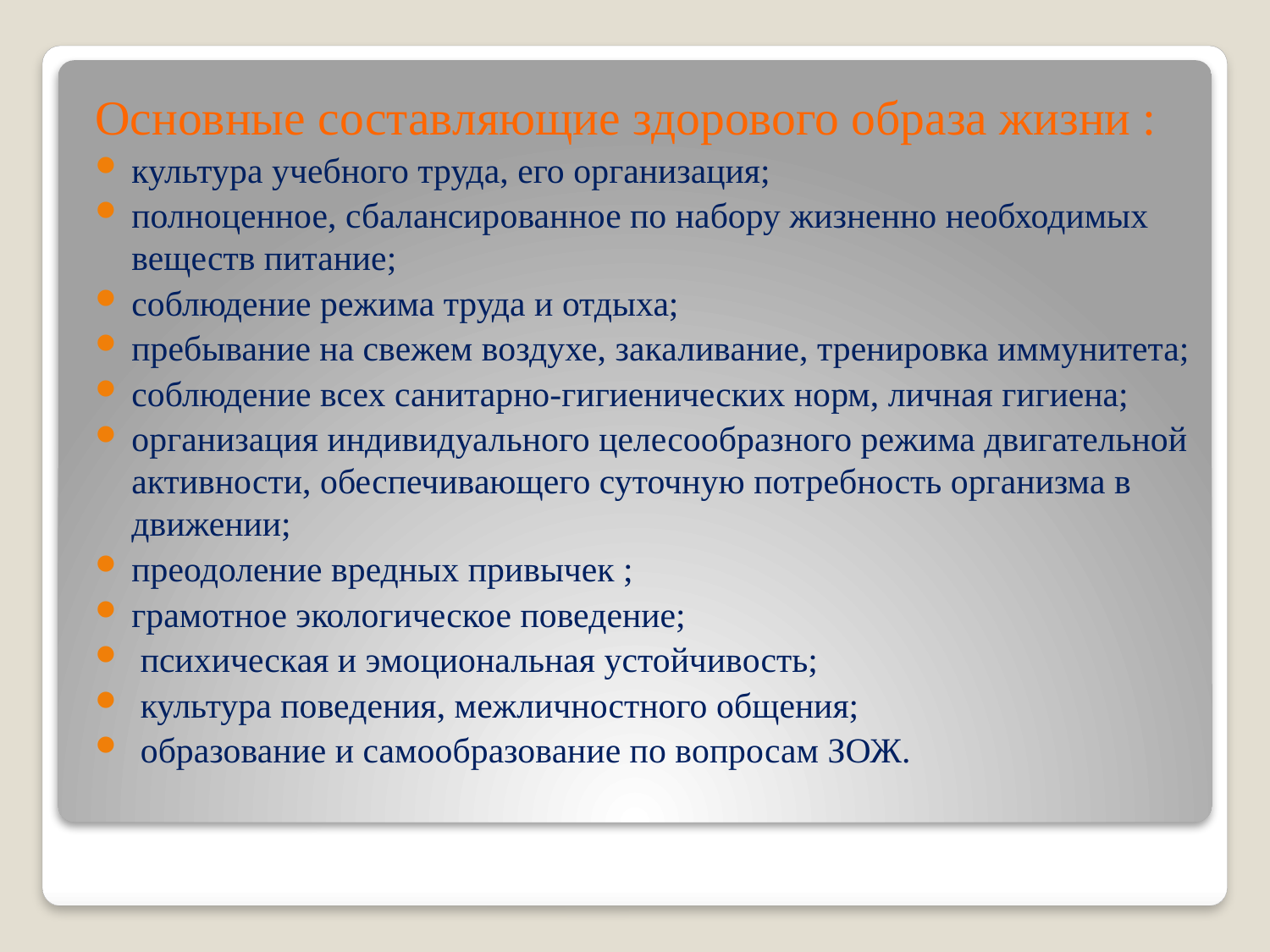

Основные составляющие здорового образа жизни :
культура учебного труда, его организация;
полноценное, сбалансированное по набору жизненно необходимых веществ питание;
соблюдение режима труда и отдыха;
пребывание на свежем воздухе, закаливание, тренировка иммунитета;
соблюдение всех санитарно-гигиенических норм, личная гигиена;
организация индивидуального целесообразного режима двигательной активности, обеспечивающего суточную потребность организма в движении;
преодоление вредных привычек ;
грамотное экологическое поведение;
 психическая и эмоциональная устойчивость;
 культура поведения, межличностного общения;
 образование и самообразование по вопросам ЗОЖ.
#